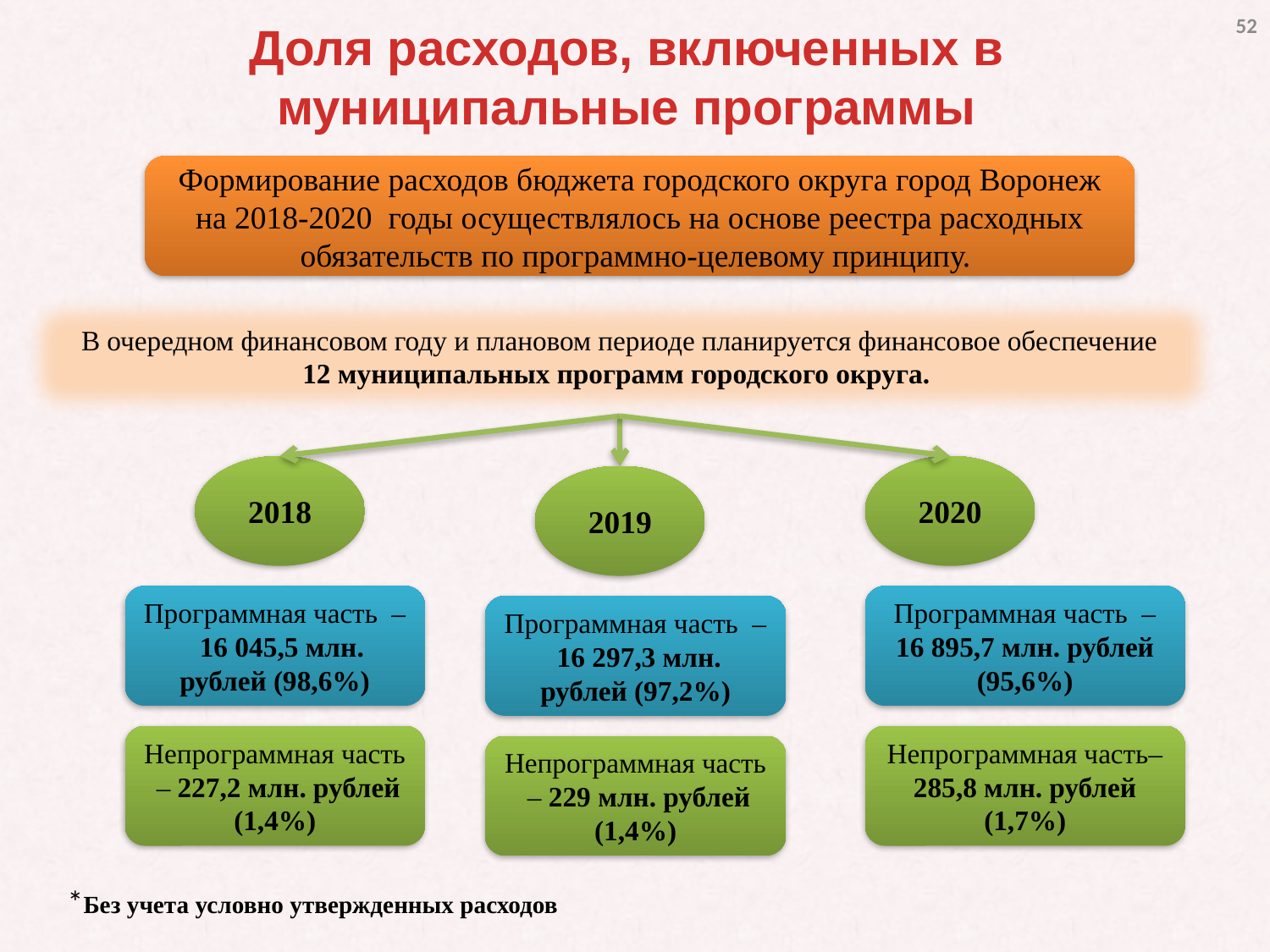

52
# Доля расходов, включенных в муниципальные программы
Формирование расходов бюджета городского округа город Воронеж на 2018-2020  годы осуществлялось на основе реестра расходных обязательств по программно-целевому принципу.
В очередном финансовом году и плановом периоде планируется финансовое обеспечение
12 муниципальных программ городского округа.
2018
2020
2019
Программная часть  –   16 045,5 млн. рублей (98,6%)
Программная часть  – 16 895,7 млн. рублей
(95,6%)
Программная часть  –
 16 297,3 млн. рублей (97,2%)
Непрограммная часть  – 227,2 млн. рублей (1,4%)
Непрограммная часть– 285,8 млн. рублей
(1,7%)
Непрограммная часть  – 229 млн. рублей
(1,4%)
*Без учета условно утвержденных расходов